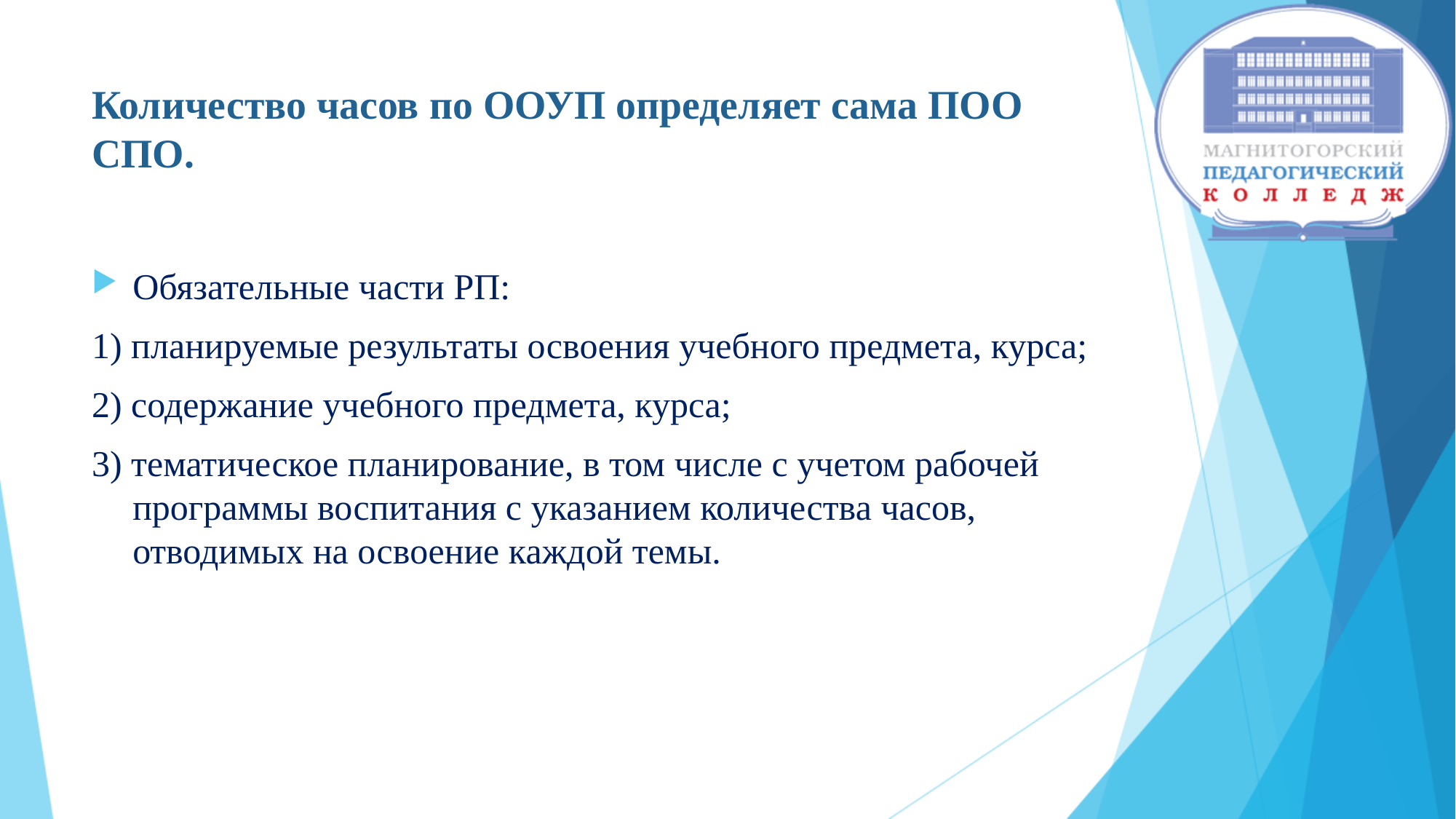

# Количество часов по ООУП определяет сама ПОО СПО.
Обязательные части РП:
1) планируемые результаты освоения учебного предмета, курса;
2) содержание учебного предмета, курса;
3) тематическое планирование, в том числе с учетом рабочей программы воспитания с указанием количества часов, отводимых на освоение каждой темы.